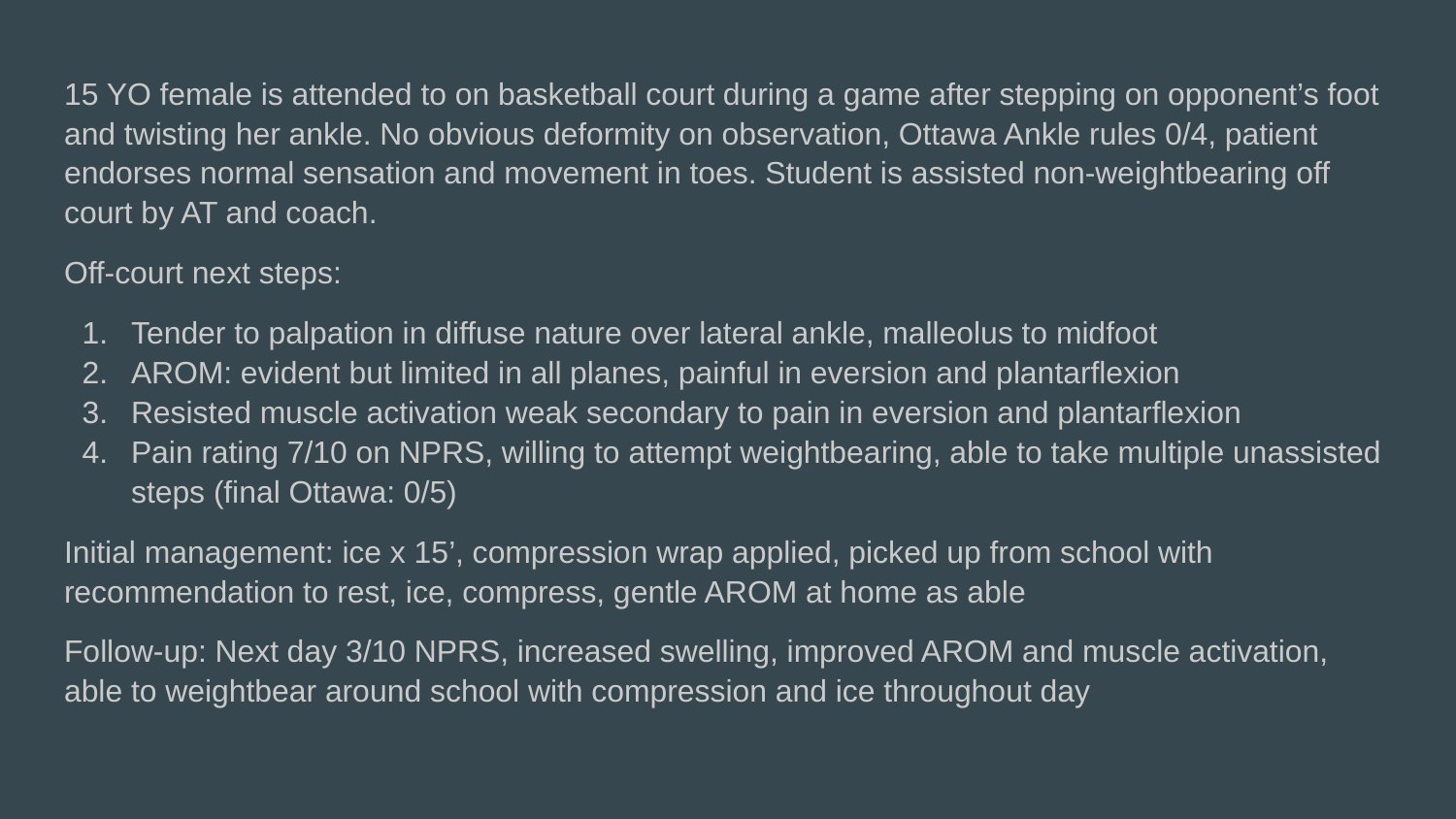

15 YO female is attended to on basketball court during a game after stepping on opponent’s foot and twisting her ankle. No obvious deformity on observation, Ottawa Ankle rules 0/4, patient endorses normal sensation and movement in toes. Student is assisted non-weightbearing off court by AT and coach.
Off-court next steps:
Tender to palpation in diffuse nature over lateral ankle, malleolus to midfoot
AROM: evident but limited in all planes, painful in eversion and plantarflexion
Resisted muscle activation weak secondary to pain in eversion and plantarflexion
Pain rating 7/10 on NPRS, willing to attempt weightbearing, able to take multiple unassisted steps (final Ottawa: 0/5)
Initial management: ice x 15’, compression wrap applied, picked up from school with recommendation to rest, ice, compress, gentle AROM at home as able
Follow-up: Next day 3/10 NPRS, increased swelling, improved AROM and muscle activation, able to weightbear around school with compression and ice throughout day